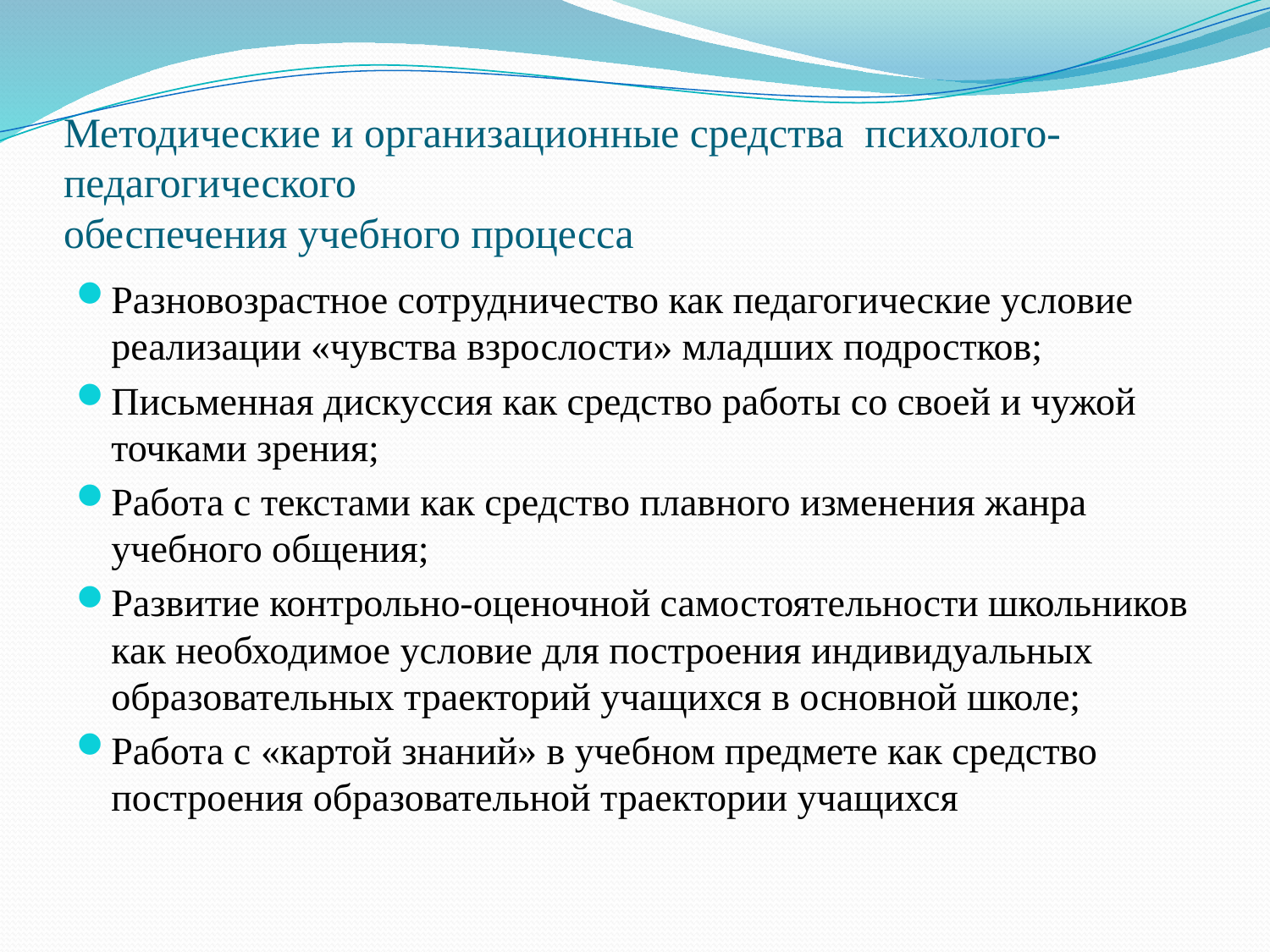

# Методические и организационные средства  психолого-педагогического обеспечения учебного процесса
Разновозрастное сотрудничество как педагогические условие реализации «чувства взрослости» младших подростков;
Письменная дискуссия как средство работы со своей и чужой точками зрения;
Работа с текстами как средство плавного изменения жанра учебного общения;
Развитие контрольно-оценочной самостоятельности школьников как необходимое условие для построения индивидуальных образовательных траекторий учащихся в основной школе;
Работа с «картой знаний» в учебном предмете как средство построения образовательной траектории учащихся